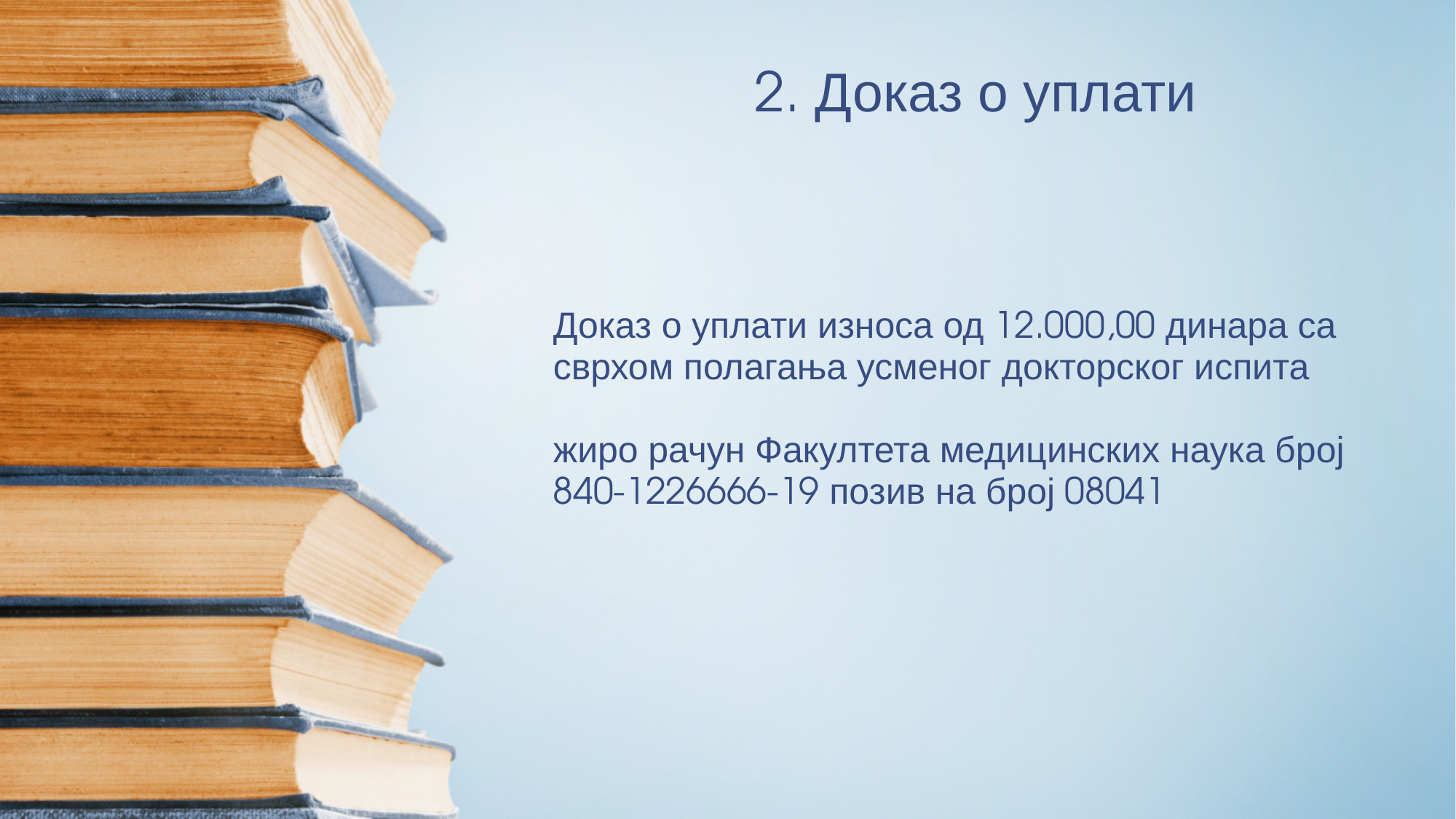

# 2. Доказ о уплати
Доказ о уплати износа од 12.000,00 динара са сврхом полагања усменог докторског испита

жиро рачун Факултета медицинских наука број 840-1226666-19 позив на број 08041